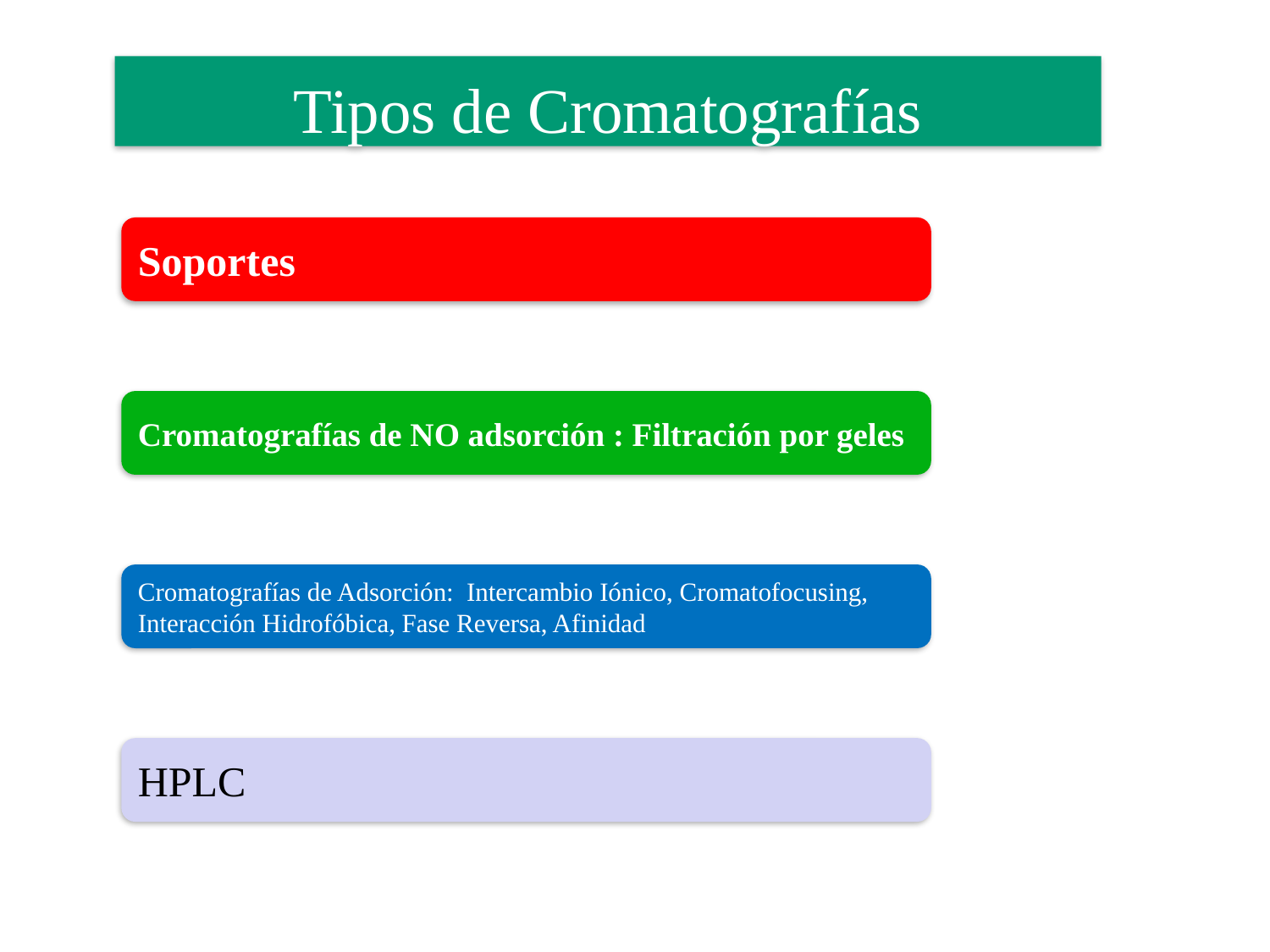

Tipos de Cromatografías
Soportes
Cromatografías de NO adsorción : Filtración por geles
Cromatografías de Adsorción:  Intercambio Iónico, Cromatofocusing, Interacción Hidrofóbica, Fase Reversa, Afinidad
HPLC